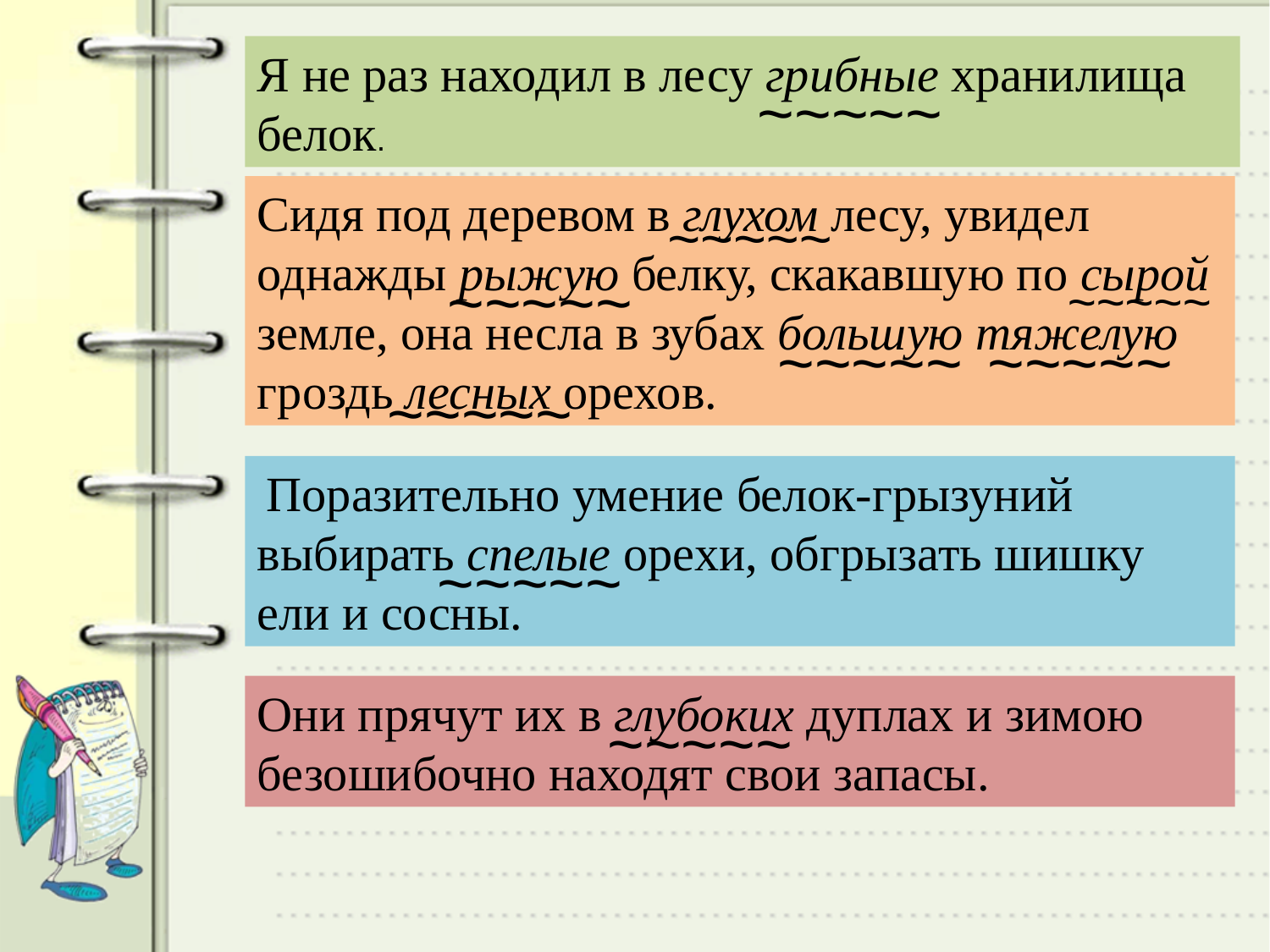

Я не раз находил в лесу грибные хранилища белок.
~~~~~
Сидя под деревом в глухом лесу, увидел однажды рыжую белку, скакавшую по сырой земле, она несла в зубах большую тяжелую гроздь лесных орехов.
~~~~~
~~~~~
~~~~~
~~~~~
~~~~~
~~~~~
 Поразительно умение белок-грызуний выбирать спелые орехи, обгрызать шишку ели и сосны.
~~~~~
Они прячут их в глубоких дуплах и зимою безошибочно находят свои запасы.
~~~~~